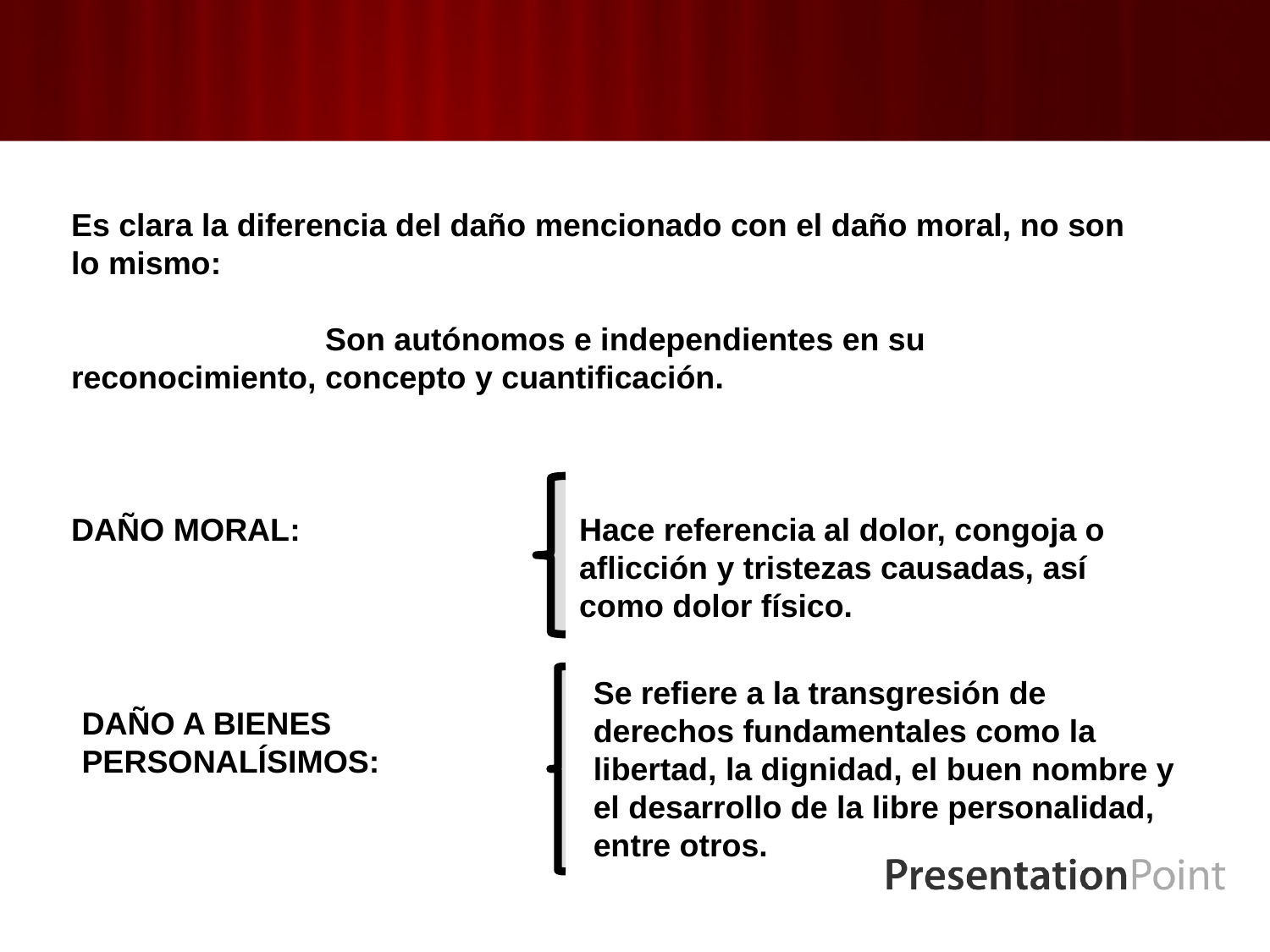

Es clara la diferencia del daño mencionado con el daño moral, no son lo mismo:

		Son autónomos e independientes en su reconocimiento, concepto y cuantificación.

DAÑO MORAL: 			Hace referencia al dolor, congoja o 				aflicción y tristezas causadas, así
				como dolor físico.

Se refiere a la transgresión de derechos fundamentales como la libertad, la dignidad, el buen nombre y el desarrollo de la libre personalidad, entre otros.
DAÑO A BIENES PERSONALÍSIMOS: